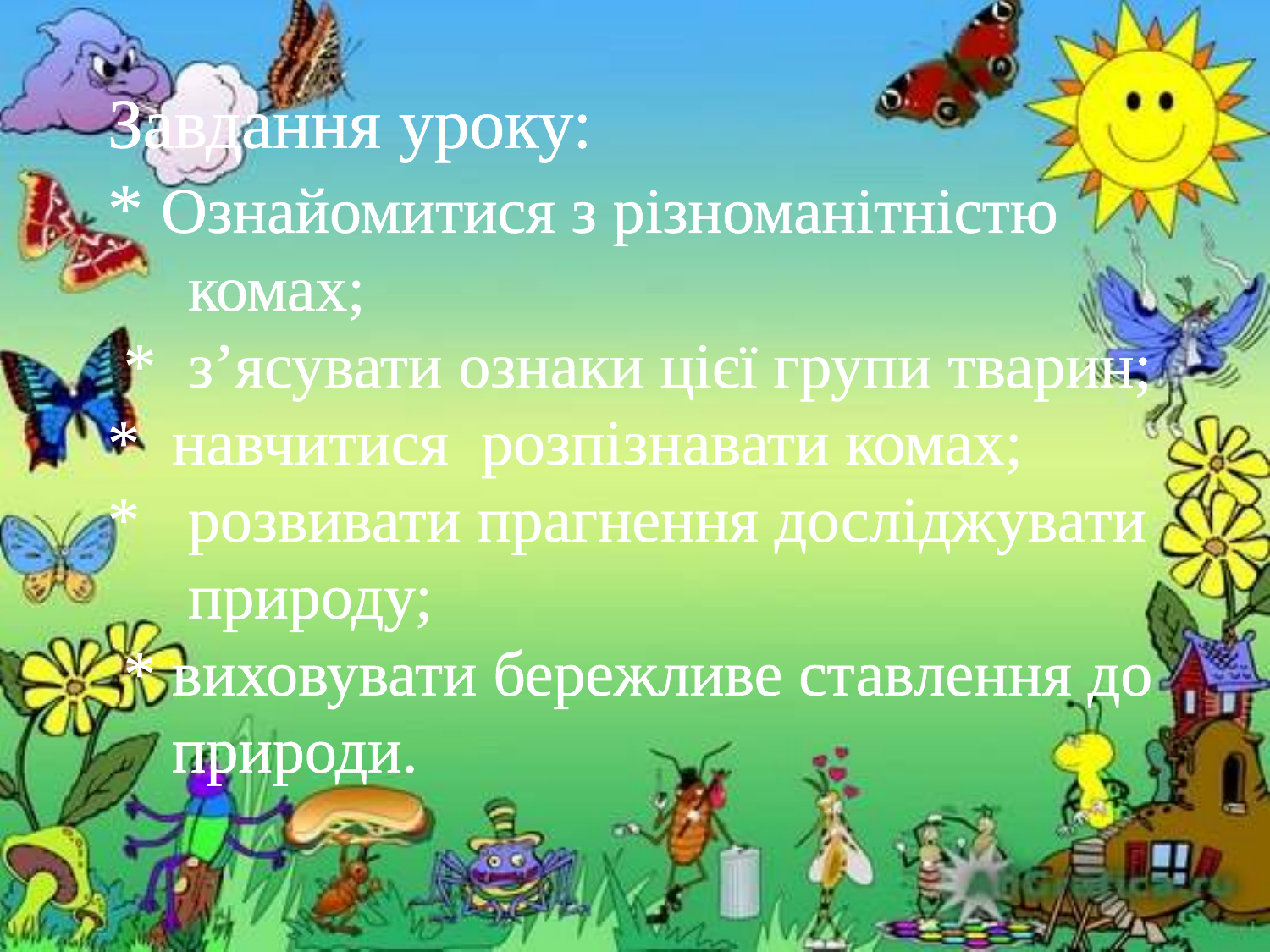

# Завдання уроку: * Ознайомитися з різноманітністю комах; *  з’ясувати ознаки цієї групи тварин; *  навчитися  розпізнавати комах; *   розвивати прагнення досліджувати природу; * виховувати бережливе ставлення до природи.